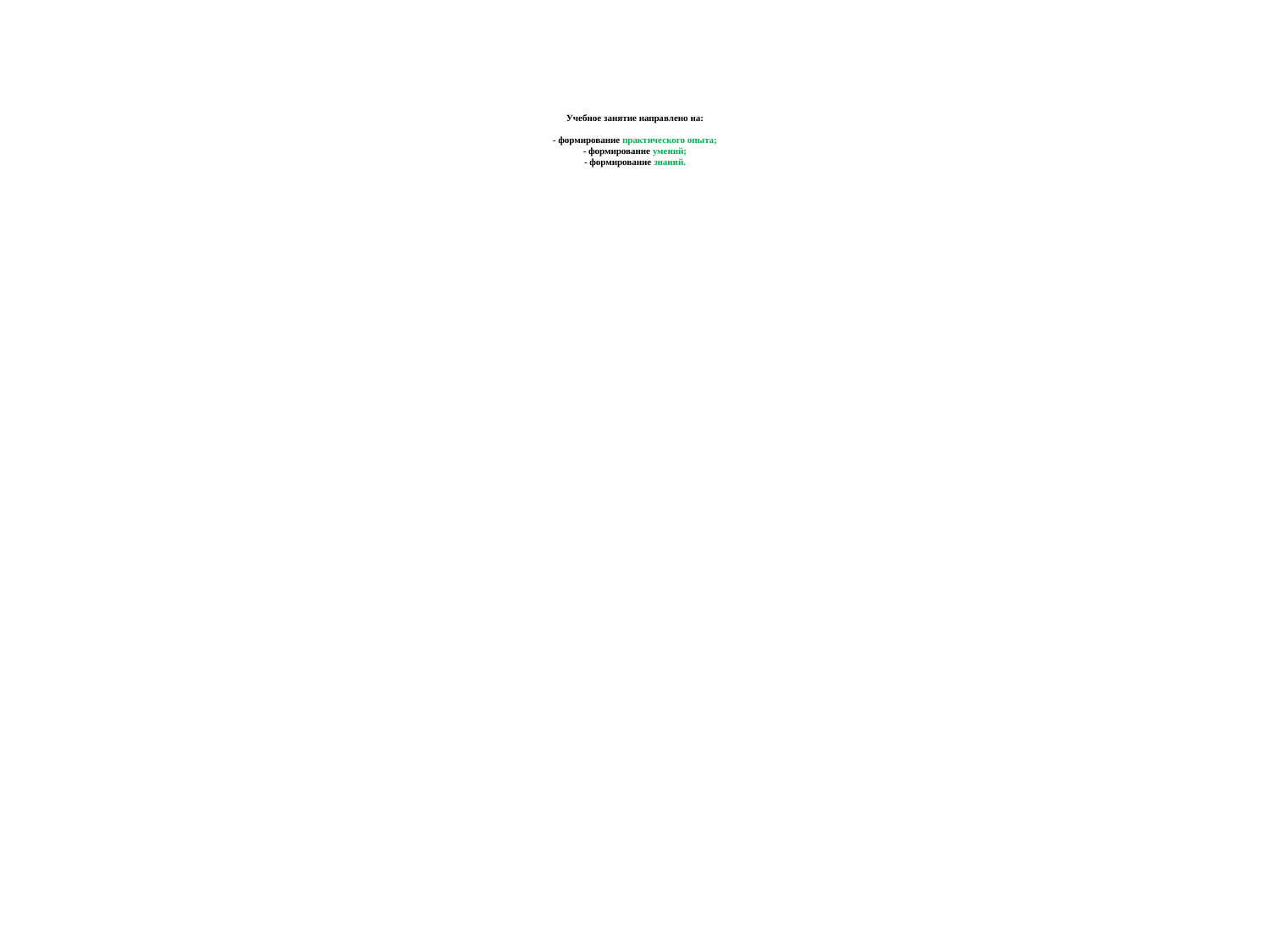

# Учебное занятие направлено на: - формирование практического опыта; - формирование умений; - формирование знаний.